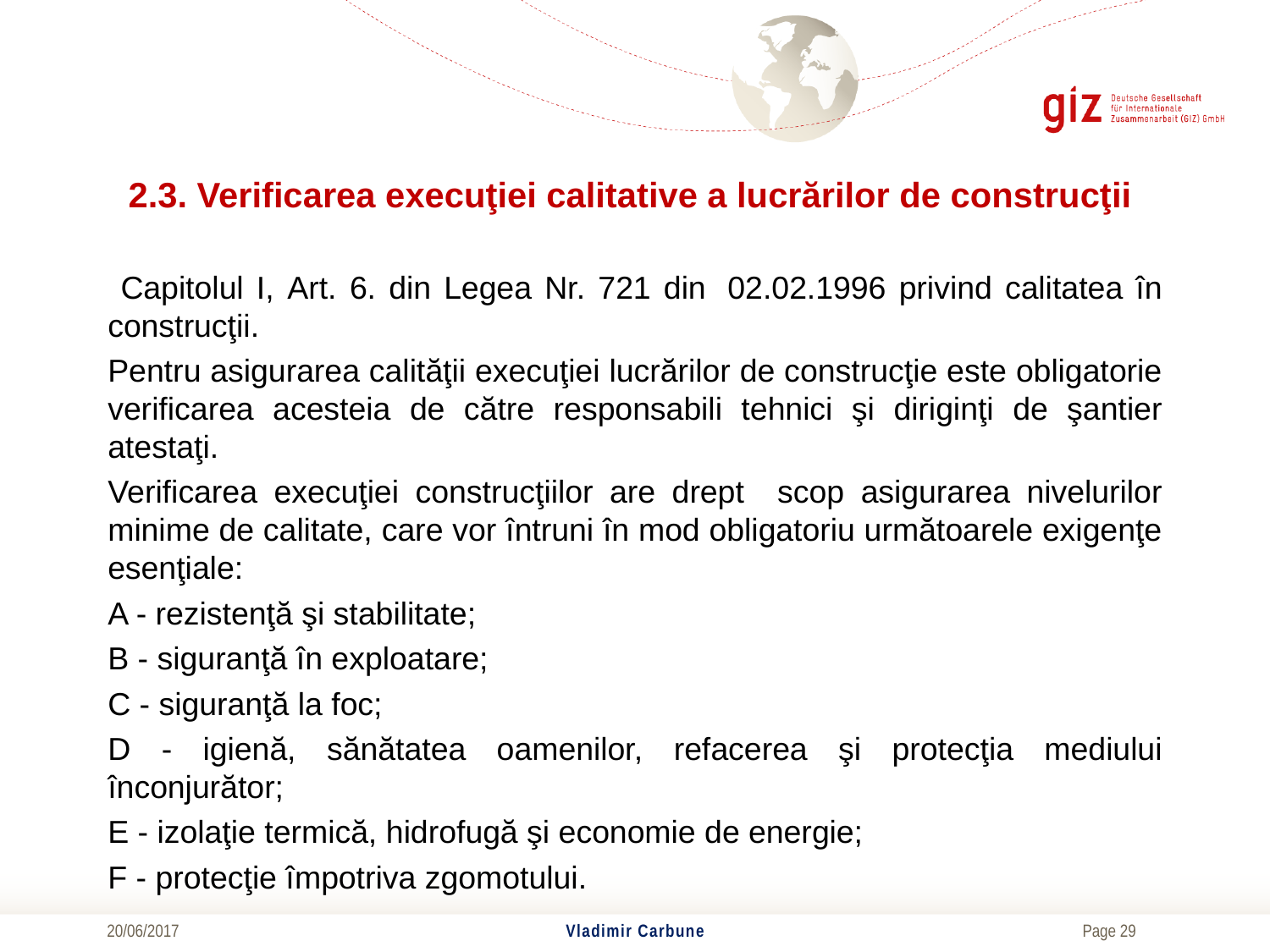

# 2.3. Verificarea execuţiei calitative a lucrărilor de construcţii
 Capitolul I, Art. 6. din Legea Nr. 721 din  02.02.1996 privind calitatea în construcţii.
Pentru asigurarea calităţii execuţiei lucrărilor de construcţie este obligatorie verificarea acesteia de către responsabili tehnici şi diriginţi de şantier atestaţi.
Verificarea execuţiei construcţiilor are drept  scop asigurarea nivelurilor minime de calitate, care vor întruni în mod obligatoriu următoarele exigenţe esenţiale:
A - rezistenţă şi stabilitate;
B - siguranţă în exploatare;
C - siguranţă la foc;
D - igienă, sănătatea oamenilor, refacerea şi protecţia mediului înconjurător;
E - izolaţie termică, hidrofugă şi economie de energie;
F - protecţie împotriva zgomotului.

20/06/2017
Vladimir Carbune